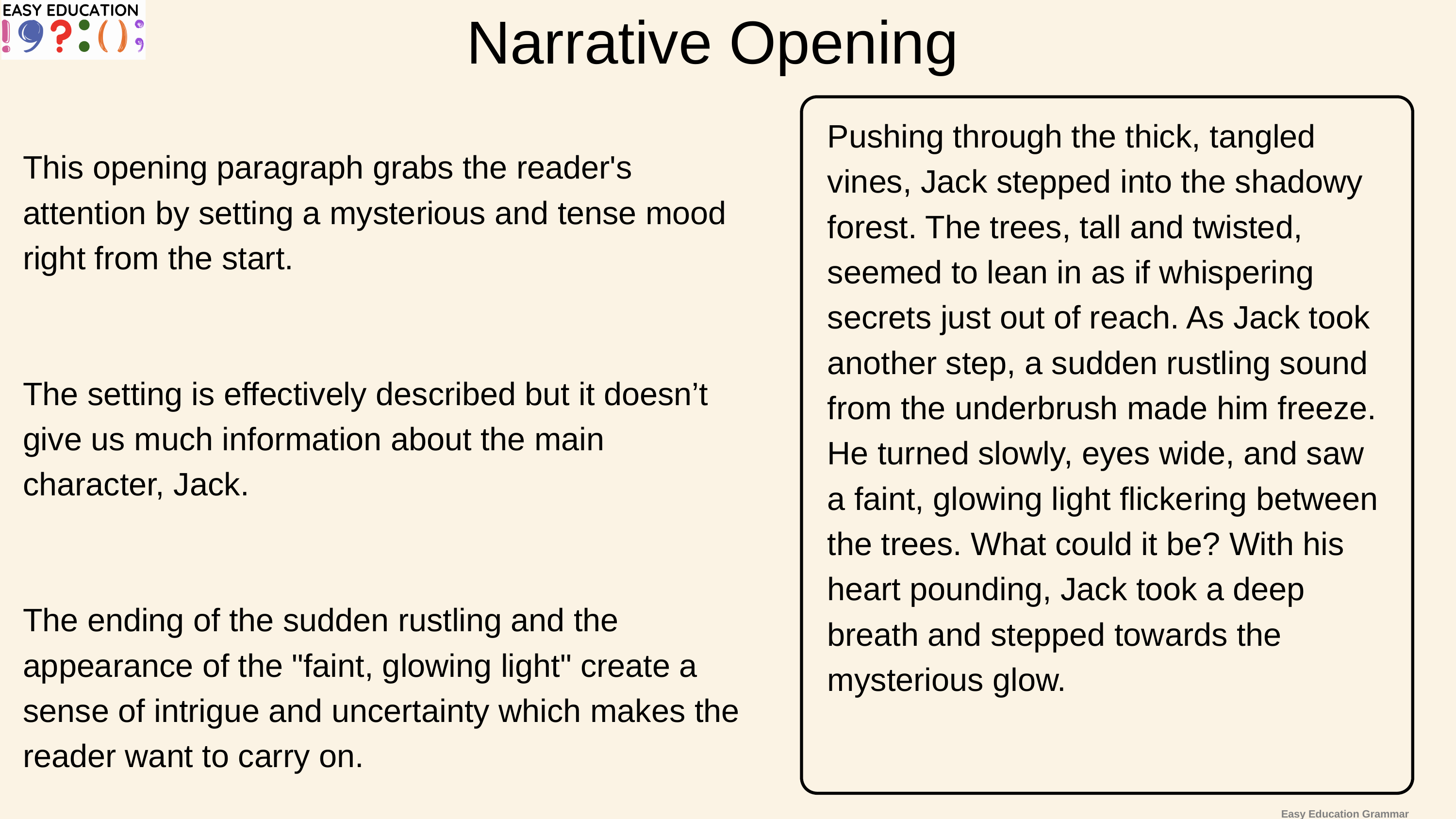

Narrative Opening

Pushing through the thick, tangled vines, Jack stepped into the shadowy forest. The trees, tall and twisted, seemed to lean in as if whispering secrets just out of reach. As Jack took another step, a sudden rustling sound from the underbrush made him freeze. He turned slowly, eyes wide, and saw a faint, glowing light flickering between the trees. What could it be? With his heart pounding, Jack took a deep breath and stepped towards the mysterious glow.
This opening paragraph grabs the reader's attention by setting a mysterious and tense mood right from the start.

The setting is effectively described but it doesn’t give us much information about the main character, Jack.

The ending of the sudden rustling and the appearance of the "faint, glowing light" create a sense of intrigue and uncertainty which makes the reader want to carry on.